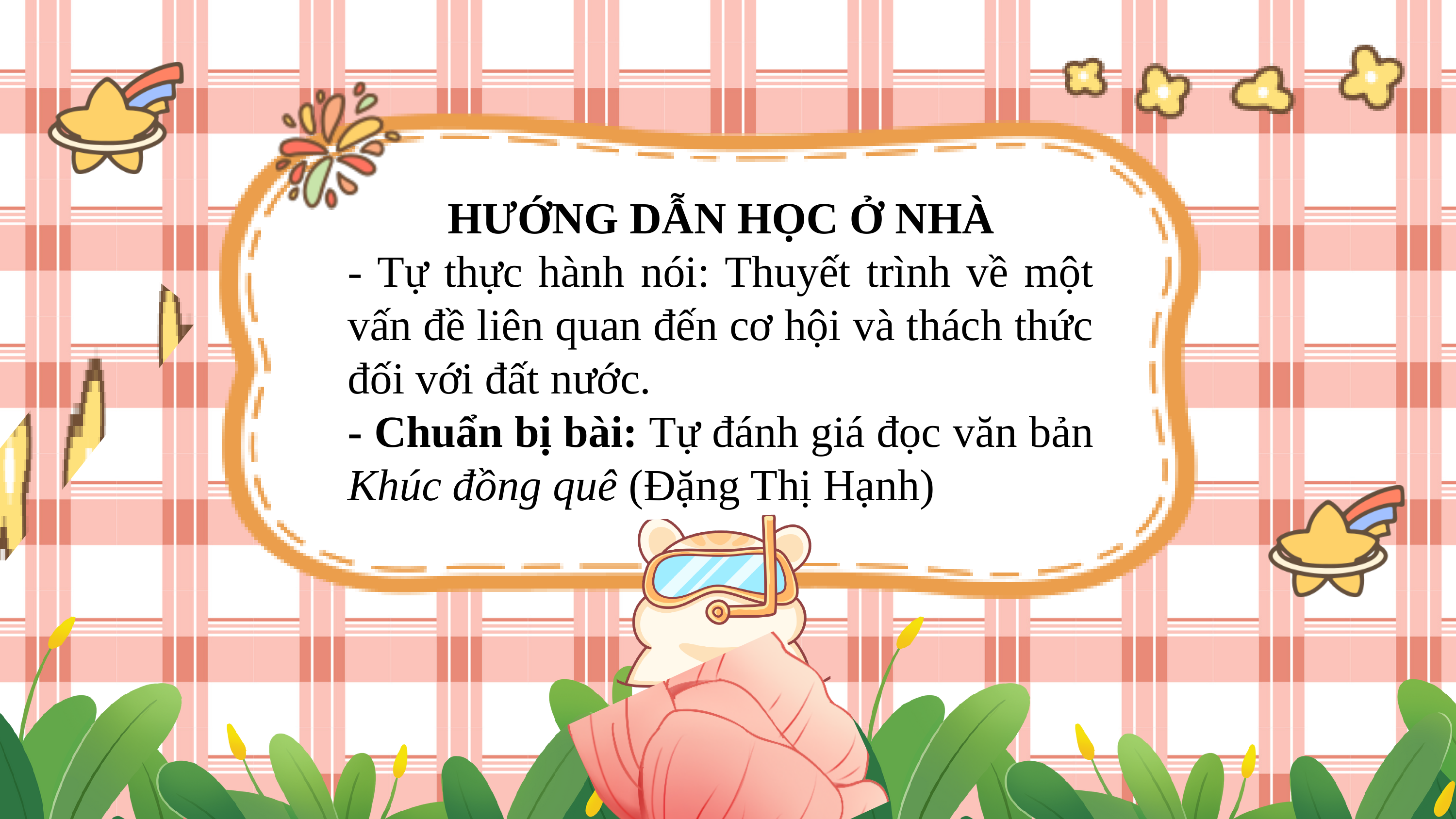

HƯỚNG DẪN HỌC Ở NHÀ
- Tự thực hành nói: Thuyết trình về một vấn đề liên quan đến cơ hội và thách thức đối với đất nước.
- Chuẩn bị bài: Tự đánh giá đọc văn bản Khúc đồng quê (Đặng Thị Hạnh)